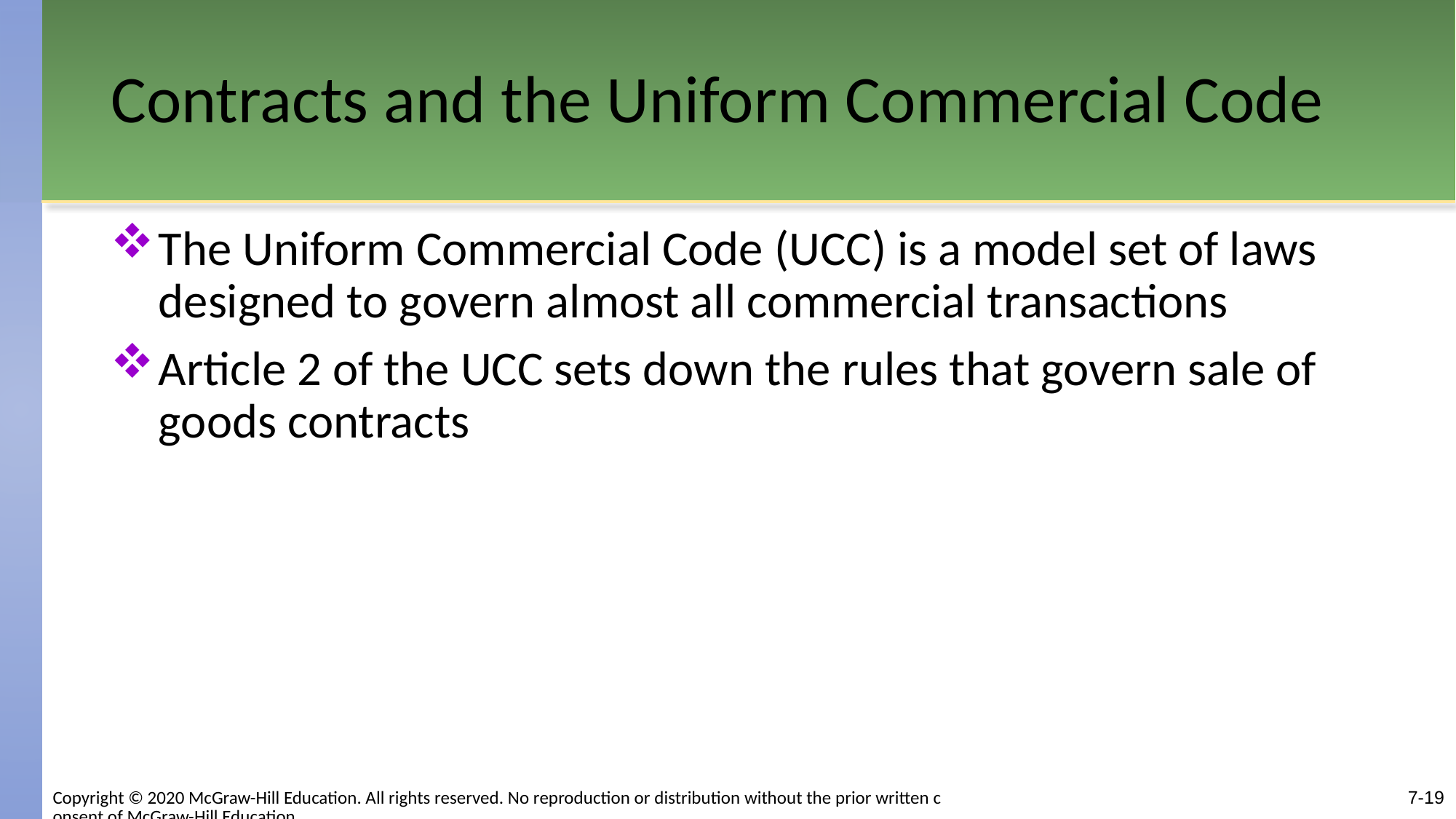

# Contracts and the Uniform Commercial Code
The Uniform Commercial Code (UCC) is a model set of laws designed to govern almost all commercial transactions
Article 2 of the UCC sets down the rules that govern sale of goods contracts

Copyright © 2020 McGraw-Hill Education. All rights reserved. No reproduction or distribution without the prior written consent of McGraw-Hill Education.
7-19